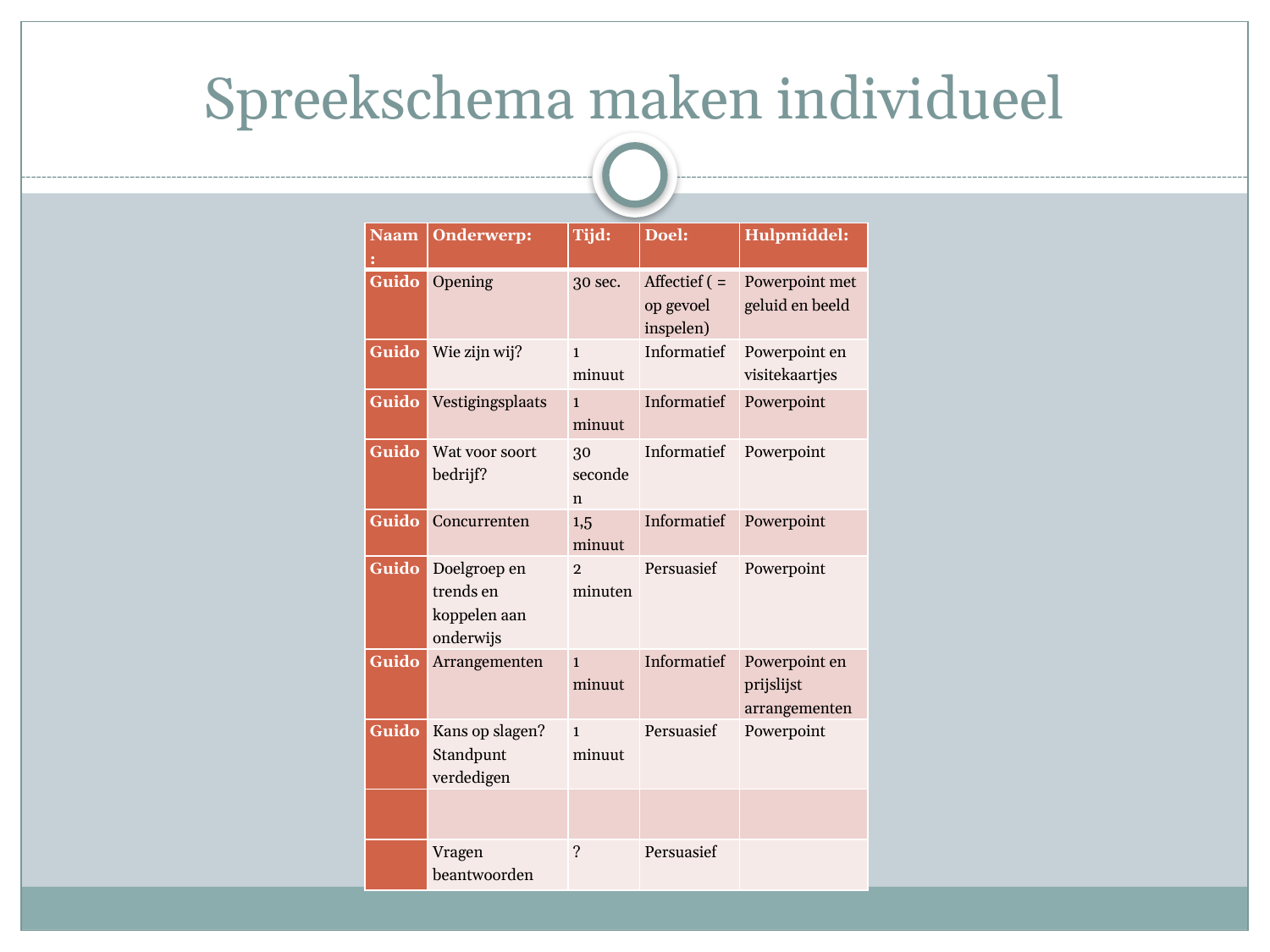

# Spreekschema maken individueel
| Naam: | Onderwerp: | Tijd: | Doel: | Hulpmiddel: |
| --- | --- | --- | --- | --- |
| Guido | Opening | 30 sec. | Affectief ( = op gevoel inspelen) | Powerpoint met geluid en beeld |
| Guido | Wie zijn wij? | 1 minuut | Informatief | Powerpoint en visitekaartjes |
| Guido | Vestigingsplaats | 1 minuut | Informatief | Powerpoint |
| Guido | Wat voor soort bedrijf? | 30 seconden | Informatief | Powerpoint |
| Guido | Concurrenten | 1,5 minuut | Informatief | Powerpoint |
| Guido | Doelgroep en trends en koppelen aan onderwijs | 2 minuten | Persuasief | Powerpoint |
| Guido | Arrangementen | 1 minuut | Informatief | Powerpoint en prijslijst arrangementen |
| Guido | Kans op slagen? Standpunt verdedigen | 1 minuut | Persuasief | Powerpoint |
|  |  |  |  |  |
|  | Vragen beantwoorden | ? | Persuasief |  |